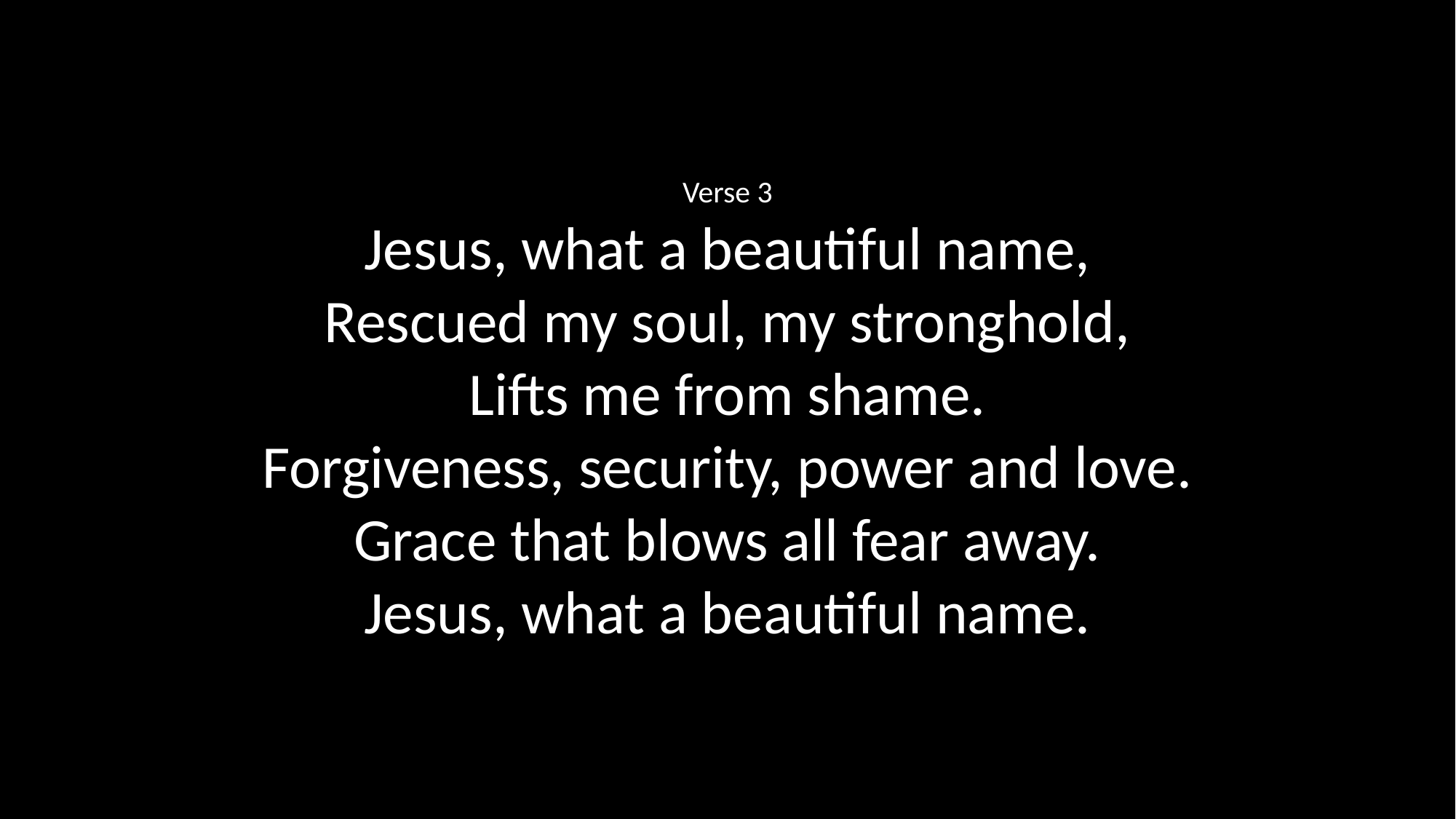

Verse 3
Jesus, what a beautiful name,
Rescued my soul, my stronghold,
Lifts me from shame.
Forgiveness, security, power and love.
Grace that blows all fear away.
Jesus, what a beautiful name.